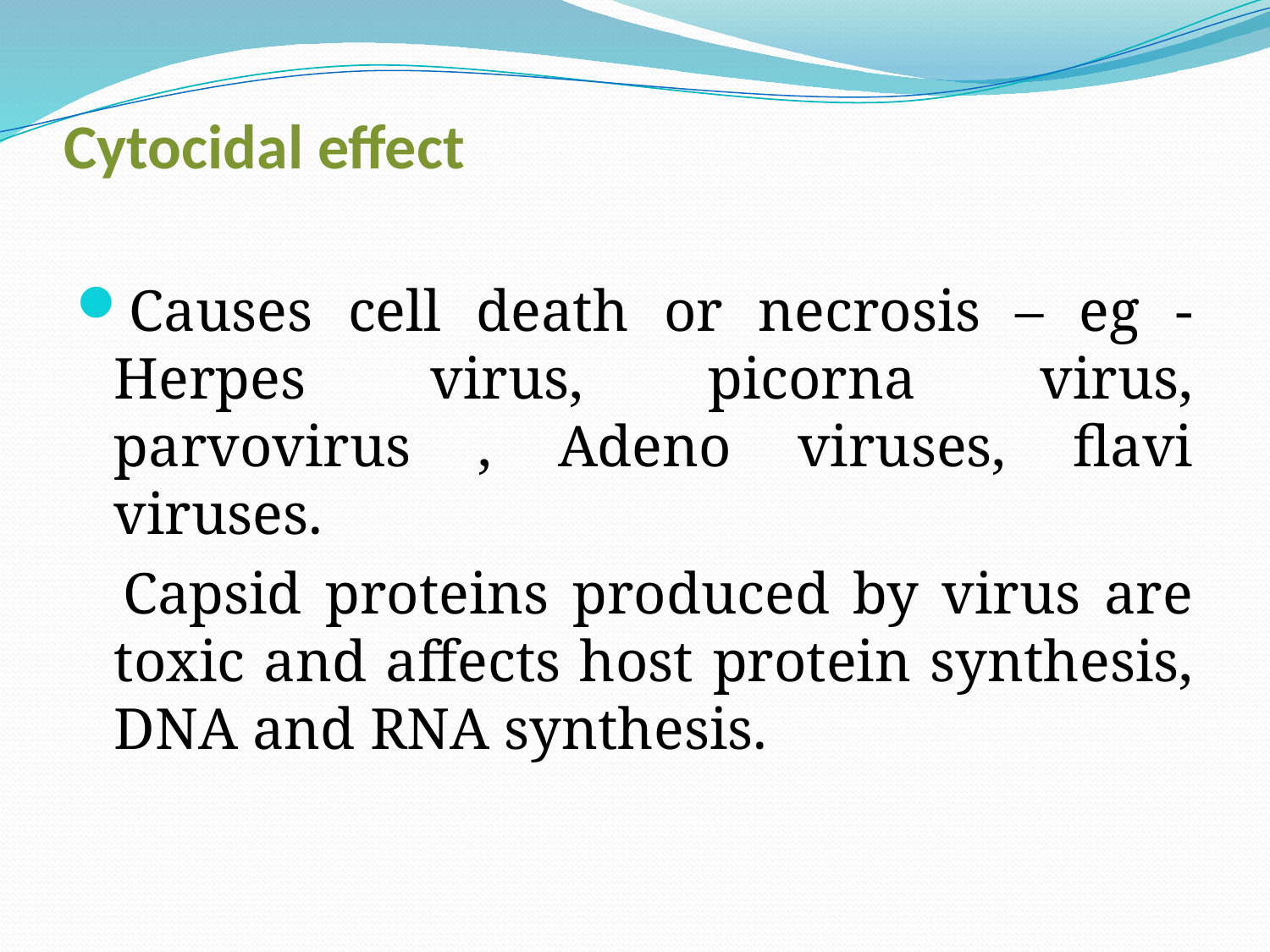

# Cytocidal effect
Causes cell death or necrosis – eg - Herpes virus, picorna virus, parvovirus , Adeno viruses, flavi viruses.
  Capsid proteins produced by virus are toxic and affects host protein synthesis, DNA and RNA synthesis.